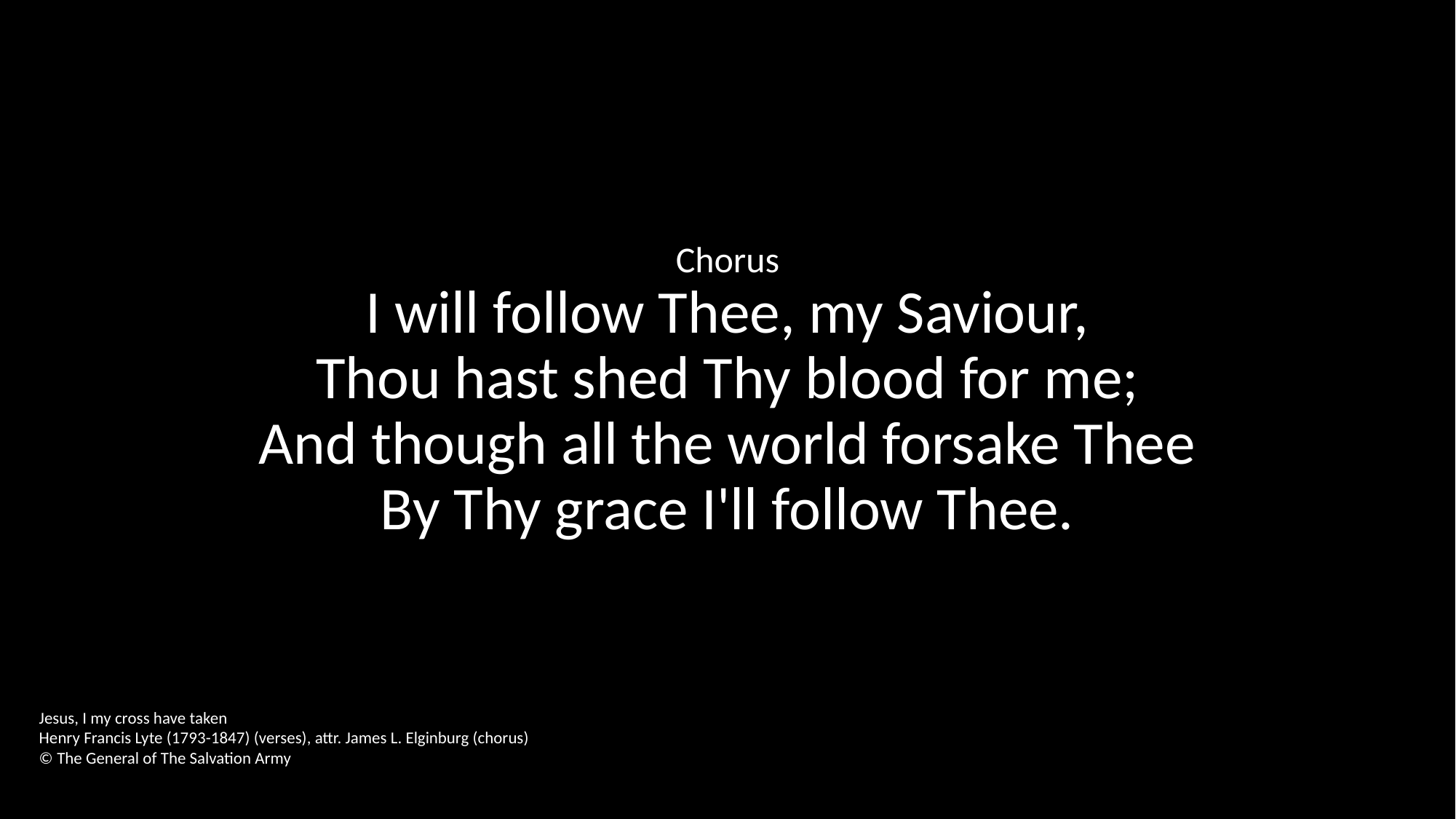

Chorus
I will follow Thee, my Saviour,
Thou hast shed Thy blood for me;
And though all the world forsake Thee
By Thy grace I'll follow Thee.
Jesus, I my cross have taken
Henry Francis Lyte (1793-1847) (verses), attr. James L. Elginburg (chorus)
© The General of The Salvation Army